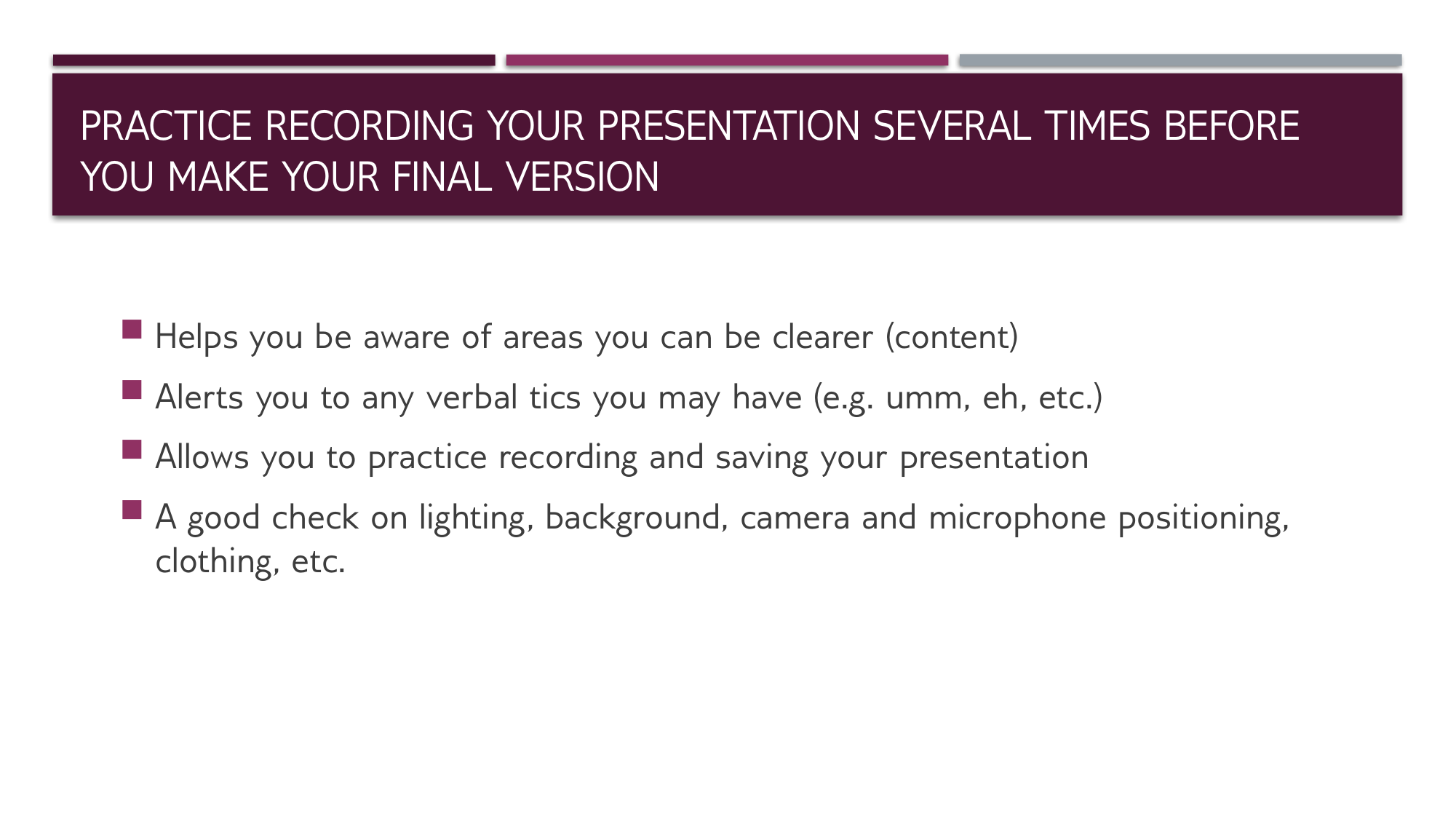

# Practice recording your presentation several times before you make your final version
Helps you be aware of areas you can be clearer (content)
Alerts you to any verbal tics you may have (e.g. umm, eh, etc.)
Allows you to practice recording and saving your presentation
A good check on lighting, background, camera and microphone positioning, clothing, etc.